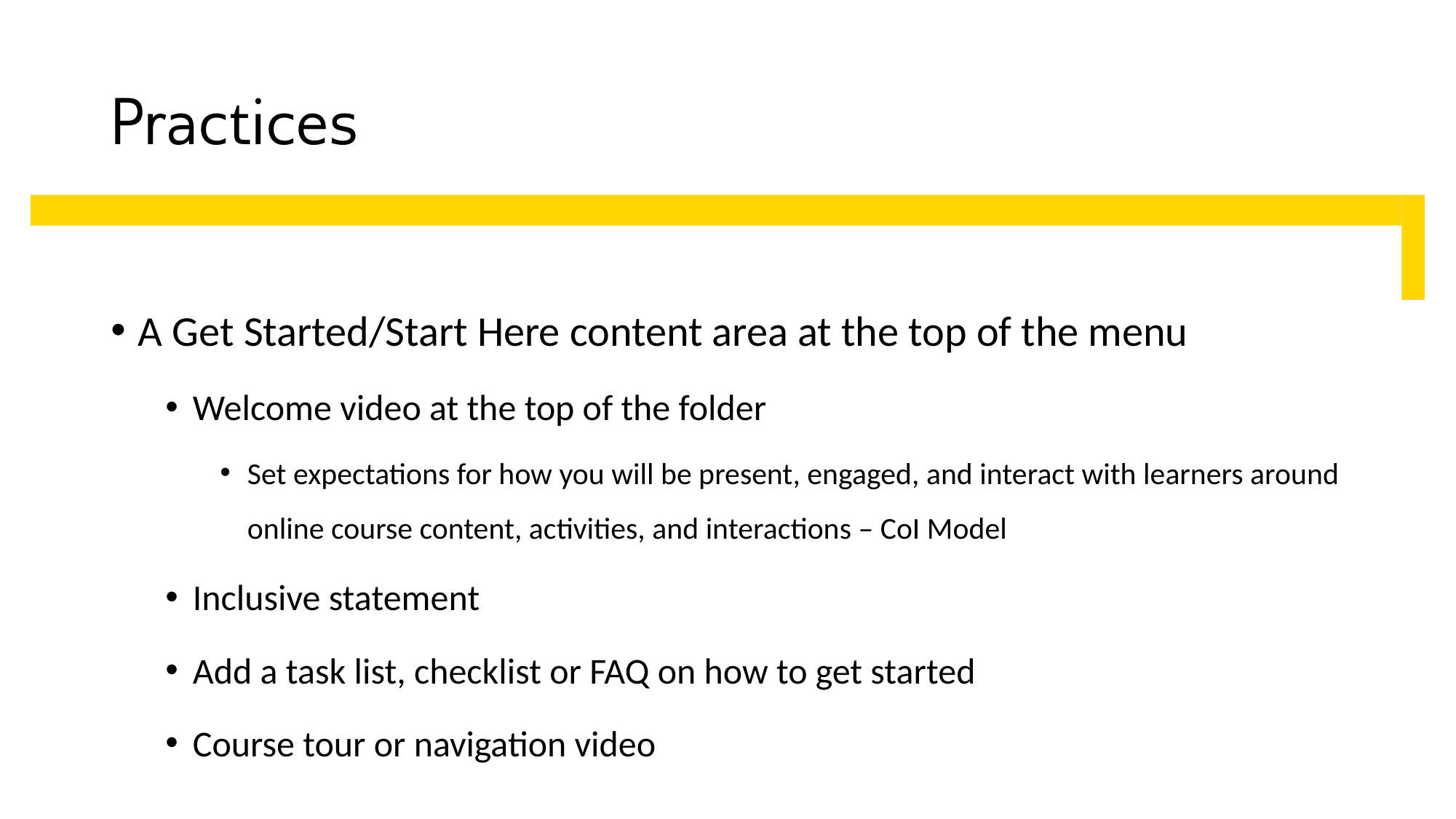

# Practices

A Get Started/Start Here content area at the top of the menu
Welcome video at the top of the folder
Set expectations for how you will be present, engaged, and interact with learners around online course content, activities, and interactions – CoI Model
Inclusive statement
Add a task list, checklist or FAQ on how to get started
Course tour or navigation video